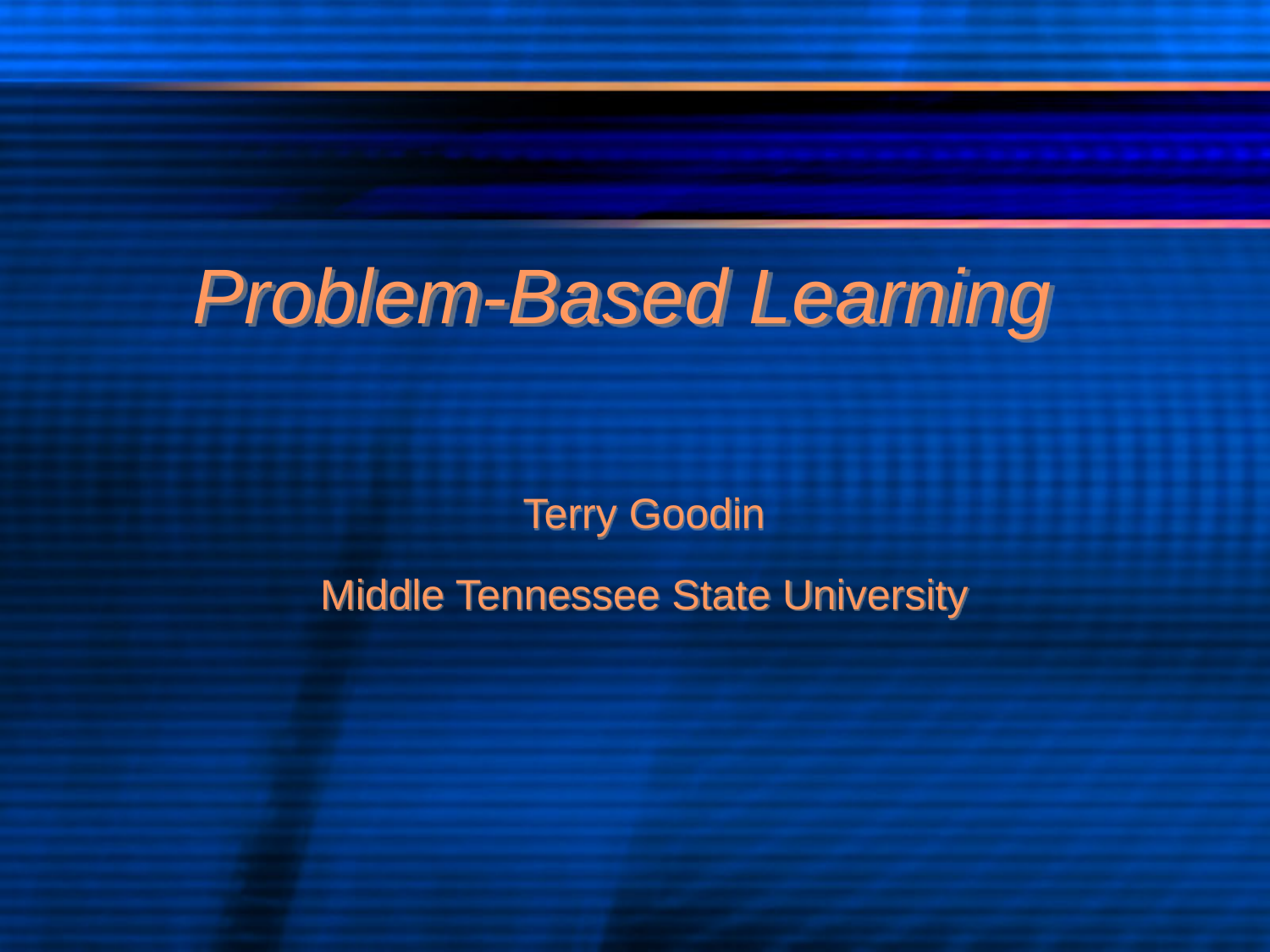

Problem-Based Learning

Terry Goodin

Middle Tennessee State University